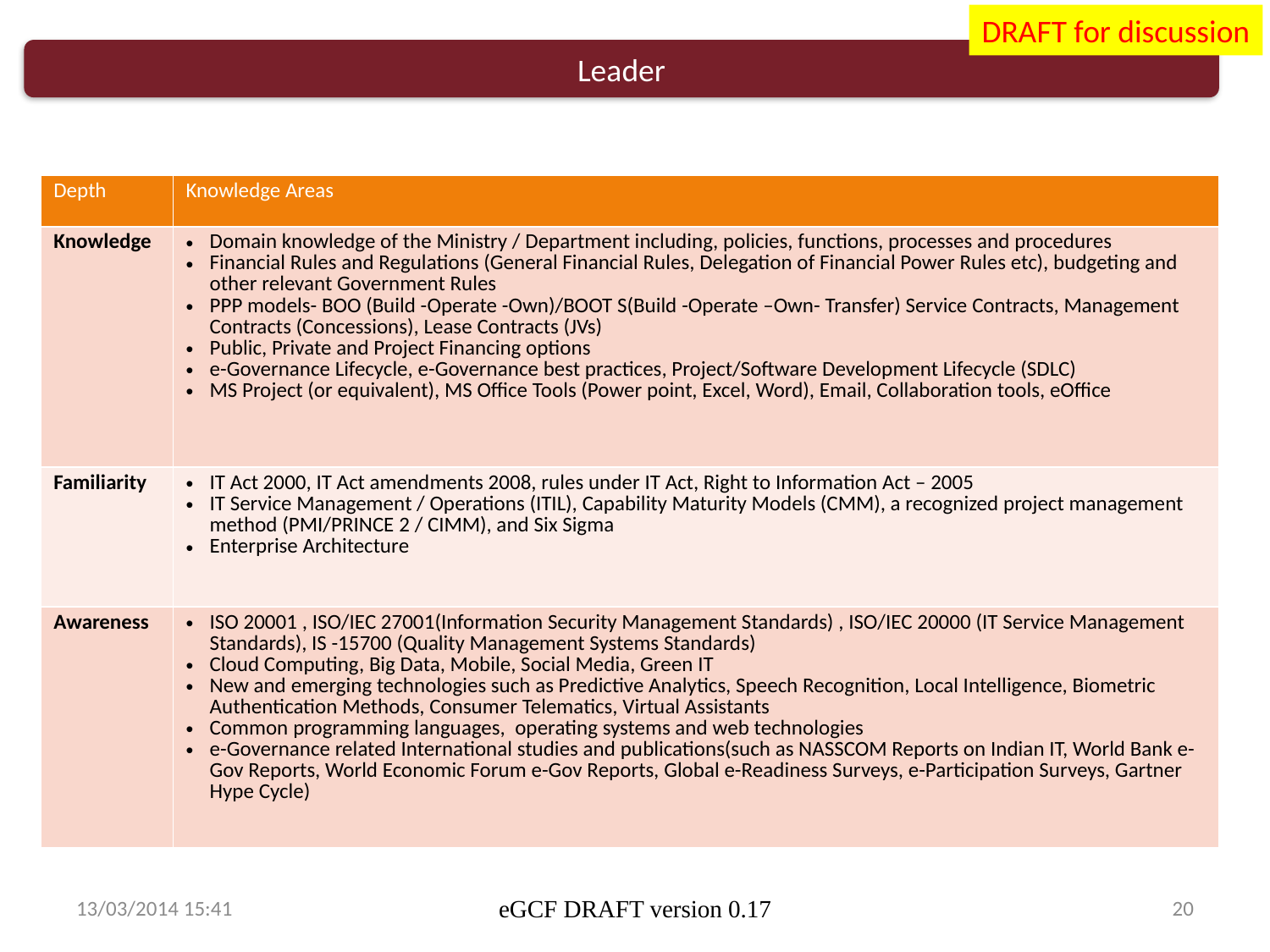

DRAFT for discussion
Leader
| Depth | Knowledge Areas |
| --- | --- |
| Knowledge | Domain knowledge of the Ministry / Department including, policies, functions, processes and procedures Financial Rules and Regulations (General Financial Rules, Delegation of Financial Power Rules etc), budgeting and other relevant Government Rules PPP models- BOO (Build -Operate -Own)/BOOT S(Build -Operate –Own- Transfer) Service Contracts, Management Contracts (Concessions), Lease Contracts (JVs) Public, Private and Project Financing options e-Governance Lifecycle, e-Governance best practices, Project/Software Development Lifecycle (SDLC) MS Project (or equivalent), MS Office Tools (Power point, Excel, Word), Email, Collaboration tools, eOffice |
| Familiarity | IT Act 2000, IT Act amendments 2008, rules under IT Act, Right to Information Act – 2005 IT Service Management / Operations (ITIL), Capability Maturity Models (CMM), a recognized project management method (PMI/PRINCE 2 / CIMM), and Six Sigma Enterprise Architecture |
| Awareness | ISO 20001 , ISO/IEC 27001(Information Security Management Standards) , ISO/IEC 20000 (IT Service Management Standards), IS -15700 (Quality Management Systems Standards) Cloud Computing, Big Data, Mobile, Social Media, Green IT New and emerging technologies such as Predictive Analytics, Speech Recognition, Local Intelligence, Biometric Authentication Methods, Consumer Telematics, Virtual Assistants Common programming languages, operating systems and web technologies e-Governance related International studies and publications(such as NASSCOM Reports on Indian IT, World Bank e-Gov Reports, World Economic Forum e-Gov Reports, Global e-Readiness Surveys, e-Participation Surveys, Gartner Hype Cycle) |
13/03/2014 15:41
eGCF DRAFT version 0.17
20